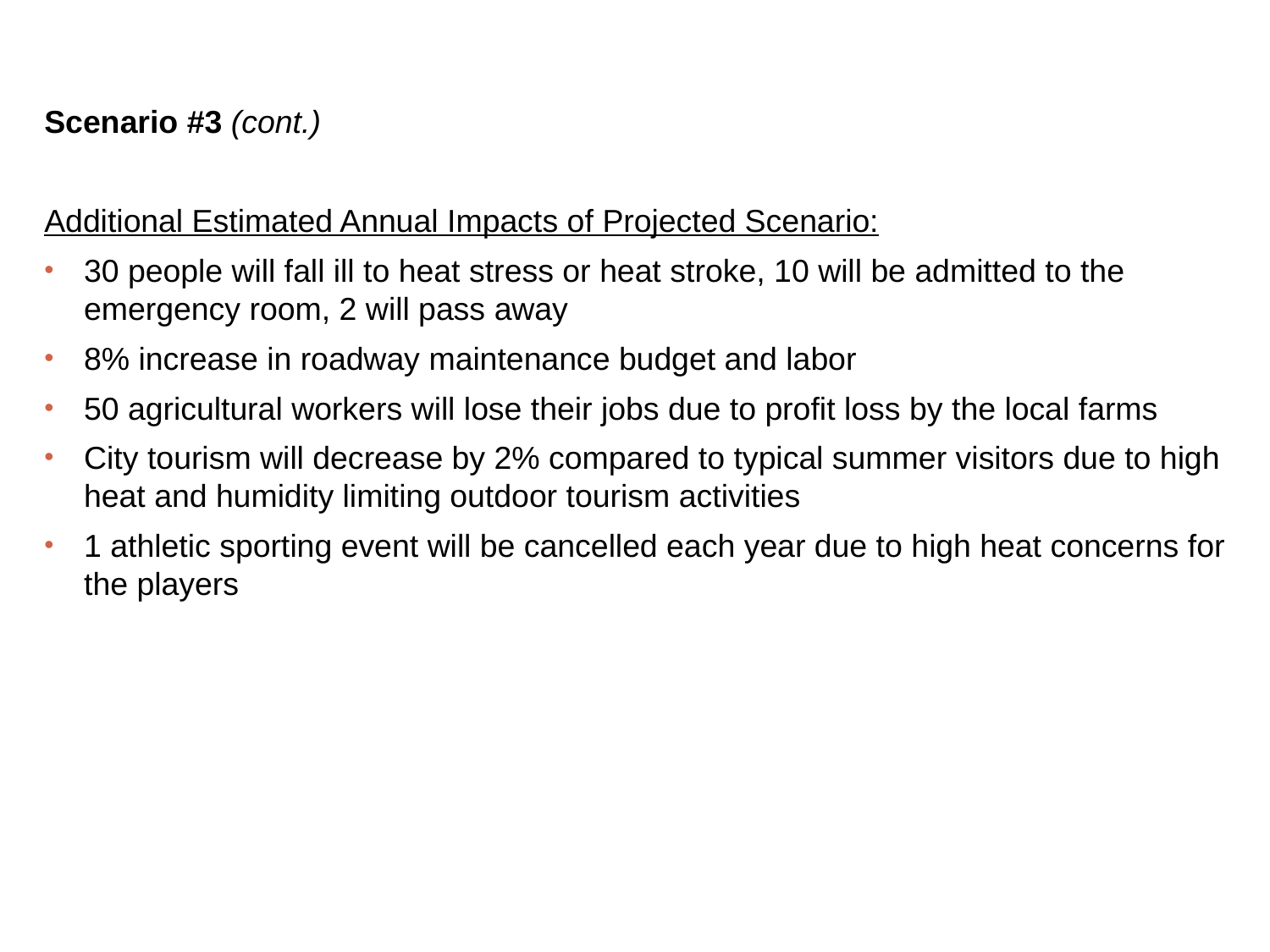

Scenario #3 (cont.)

Additional Estimated Annual Impacts of Projected Scenario:
30 people will fall ill to heat stress or heat stroke, 10 will be admitted to the emergency room, 2 will pass away
8% increase in roadway maintenance budget and labor
50 agricultural workers will lose their jobs due to profit loss by the local farms
City tourism will decrease by 2% compared to typical summer visitors due to high heat and humidity limiting outdoor tourism activities
1 athletic sporting event will be cancelled each year due to high heat concerns for the players